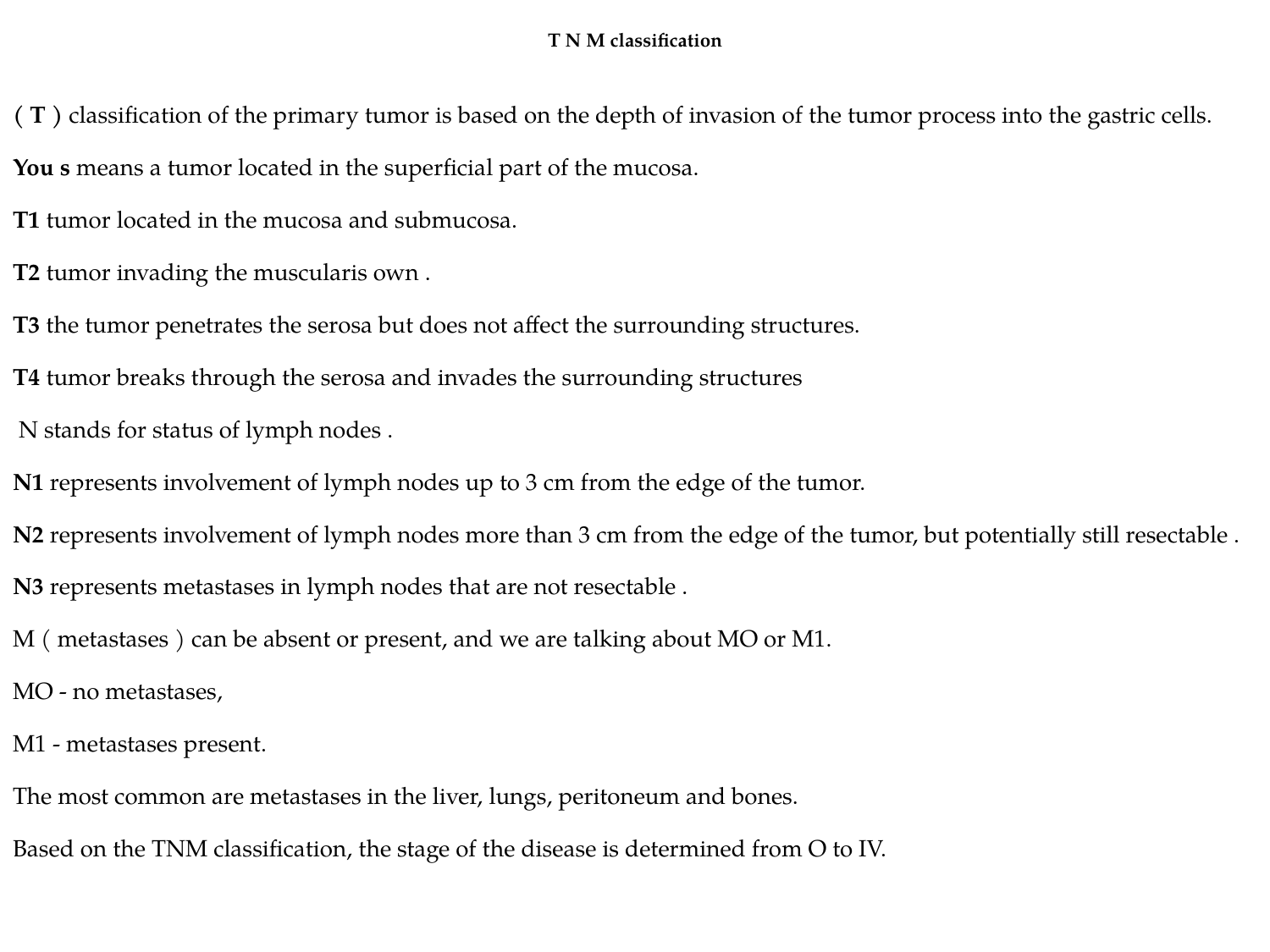

# T N M classification
( T ) classification of the primary tumor is based on the depth of invasion of the tumor process into the gastric cells.
You s means a tumor located in the superficial part of the mucosa.
T1 tumor located in the mucosa and submucosa.
T2 tumor invading the muscularis own .
T3 the tumor penetrates the serosa but does not affect the surrounding structures.
T4 tumor breaks through the serosa and invades the surrounding structures
 N stands for status of lymph nodes .
N1 represents involvement of lymph nodes up to 3 cm from the edge of the tumor.
N2 represents involvement of lymph nodes more than 3 cm from the edge of the tumor, but potentially still resectable .
N3 represents metastases in lymph nodes that are not resectable .
M ( metastases ) can be absent or present, and we are talking about MO or M1.
MO - no metastases,
M1 - metastases present.
The most common are metastases in the liver, lungs, peritoneum and bones.
Based on the TNM classification, the stage of the disease is determined from O to IV.